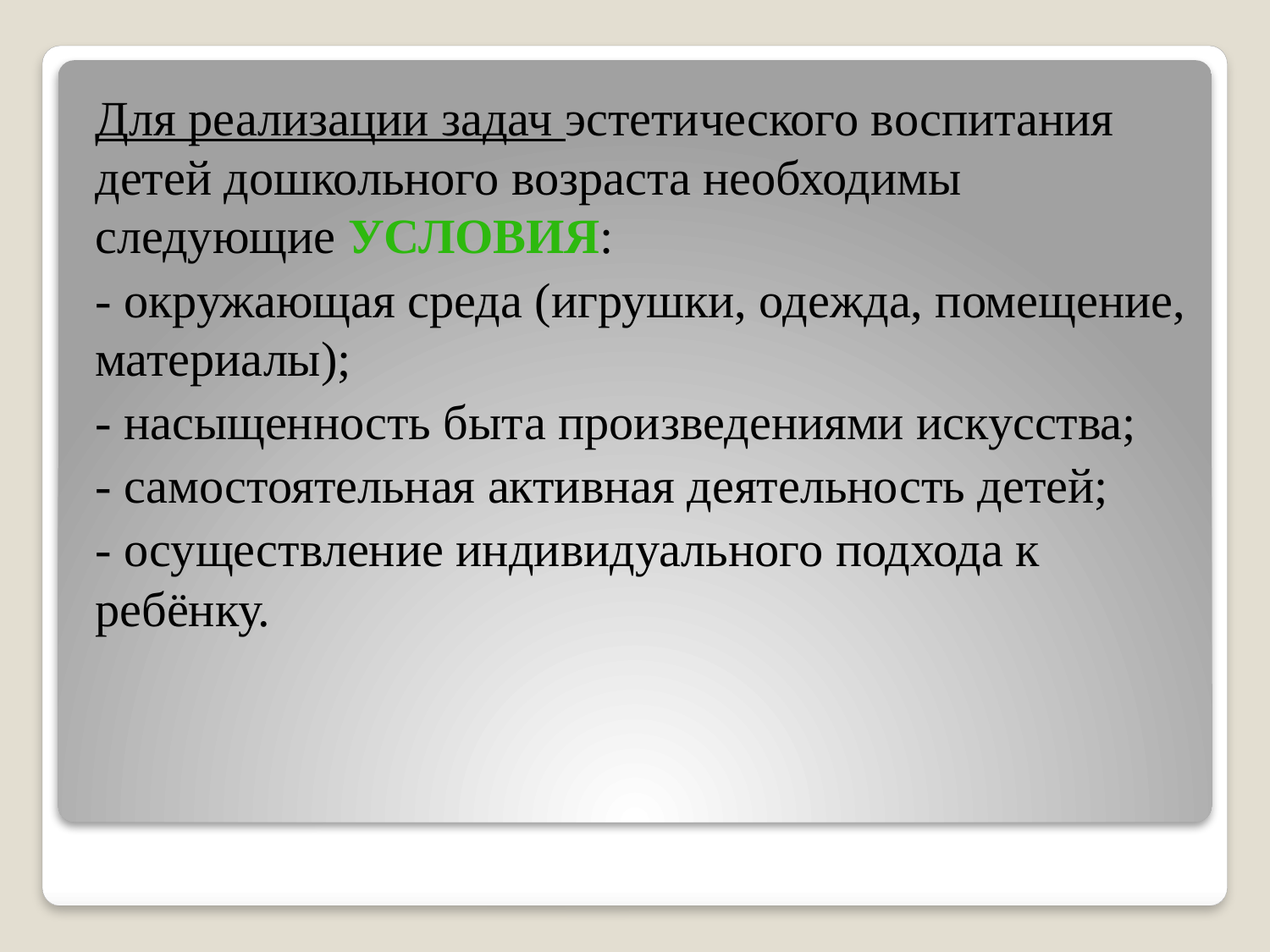

Для реализации задач эстетического воспитания детей дошкольного возраста необходимы следующие условия:
- окружающая среда (игрушки, одежда, помещение, материалы);
- насыщенность быта произведениями искусства;
- самостоятельная активная деятельность детей;
- осуществление индивидуального подхода к ребёнку.